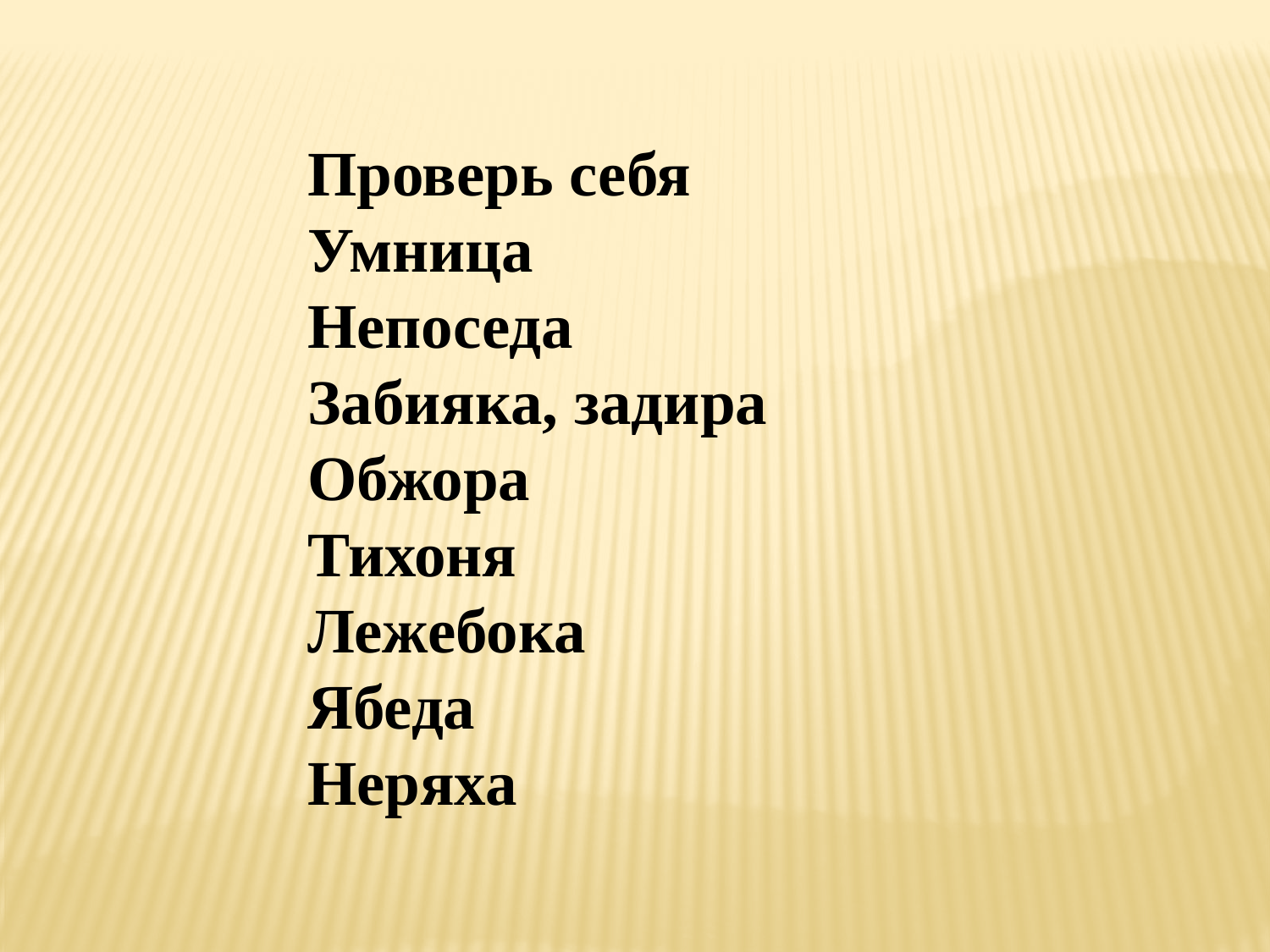

Проверь себя
Умница
Непоседа
Забияка, задира
Обжора
Тихоня
Лежебока
Ябеда
Неряха